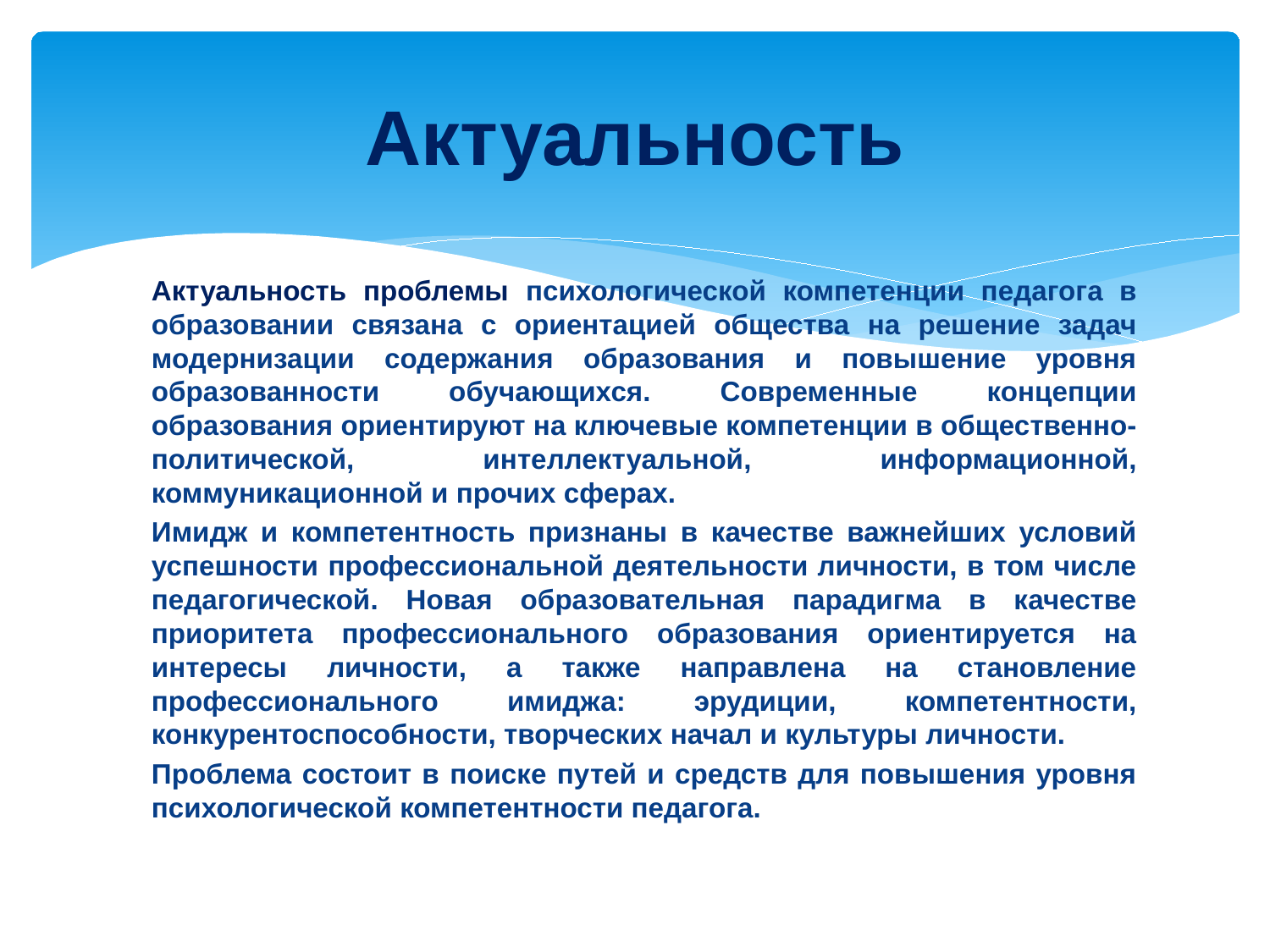

# Актуальность
Актуальность проблемы психологической компетенции педагога в образовании связана с ориентацией общества на решение задач модернизации содержания образования и повышение уровня образованности обучающихся. Современные концепции образования ориентируют на ключевые компетенции в общественно-политической, интеллектуальной, информационной, коммуникационной и прочих сферах.
Имидж и компетентность признаны в качестве важнейших условий успешности профессиональной деятельности личности, в том числе педагогической. Новая образовательная парадигма в качестве приоритета профессионального образования ориентируется на интересы личности, а также направлена на становление профессионального имиджа: эрудиции, компетентности, конкурентоспособности, творческих начал и культуры личности.
Проблема состоит в поиске путей и средств для повышения уровня психологической компетентности педагога.